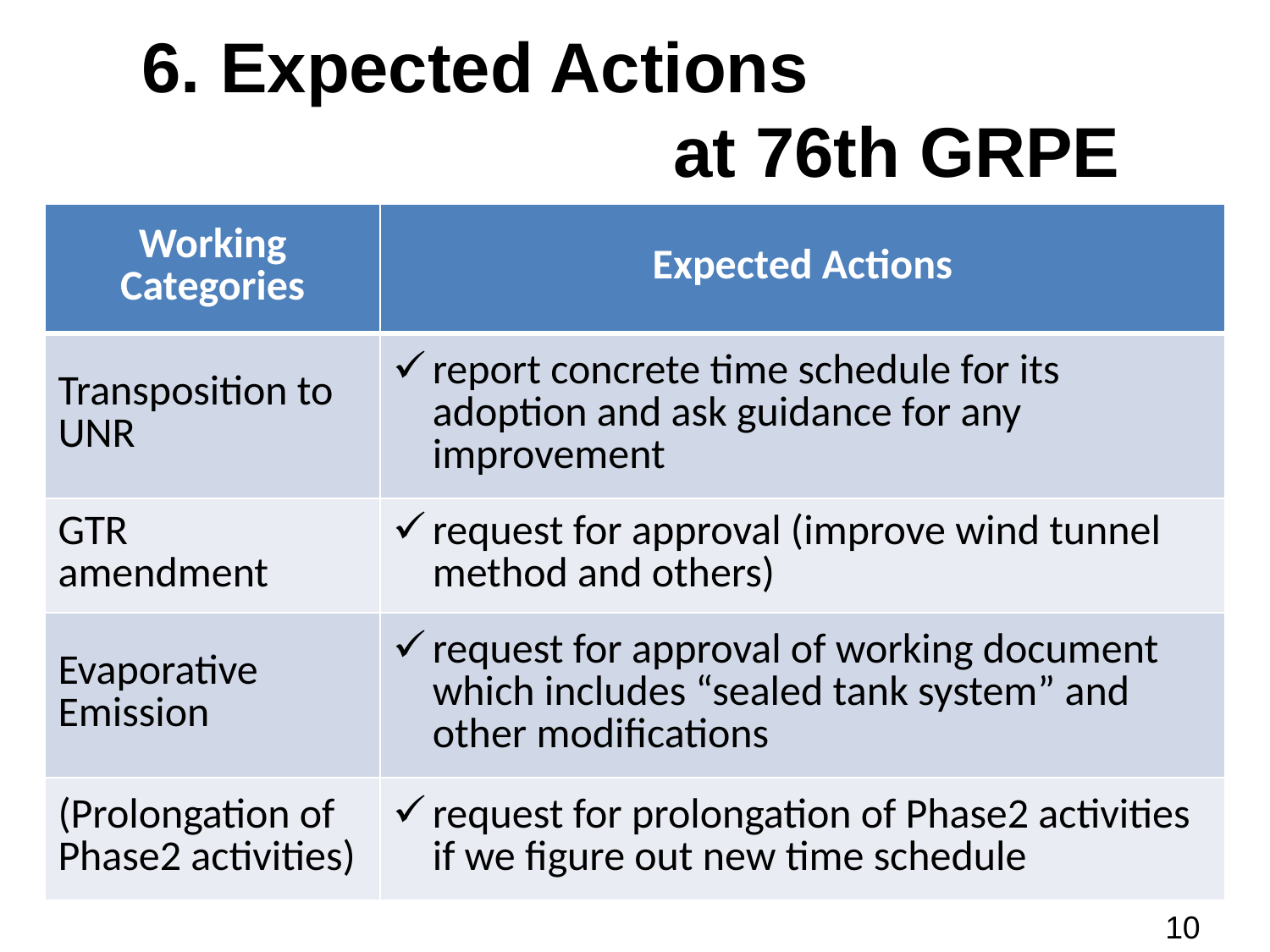

6. Expected Actions
                           at 76th GRPE
| Working Categories | Expected Actions |
| --- | --- |
| Transposition to UNR | report concrete time schedule for its adoption and ask guidance for any improvement |
| GTR amendment | request for approval (improve wind tunnel method and others) |
| Evaporative Emission | request for approval of working document which includes “sealed tank system” and other modifications |
| (Prolongation of Phase2 activities) | request for prolongation of Phase2 activities if we figure out new time schedule |